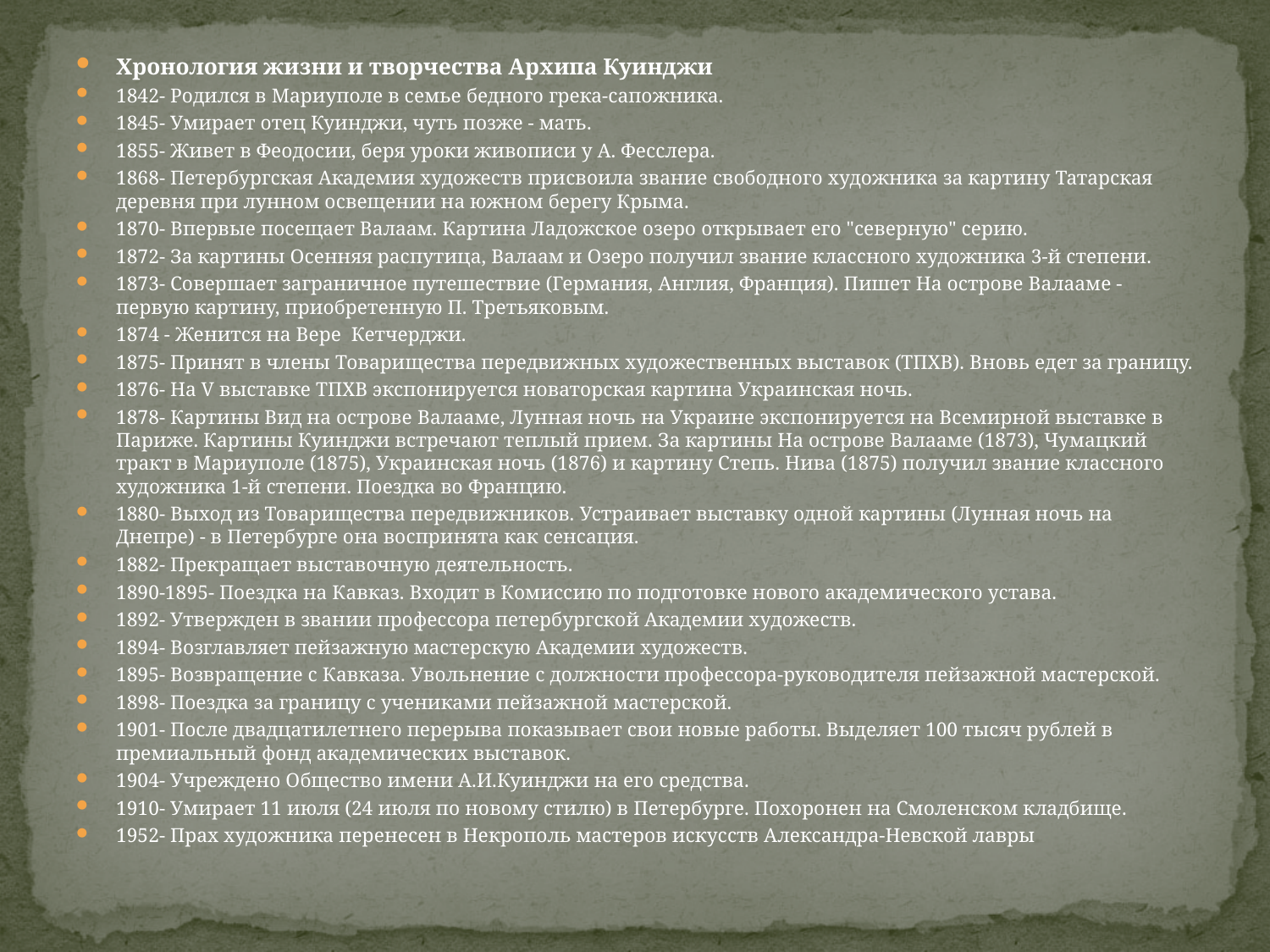

#
Хронология жизни и творчества Архипа Куинджи
1842- Родился в Мариуполе в семье бедного грека-сапожника.
1845- Умирает отец Куинджи, чуть позже - мать.
1855- Живет в Феодосии, беря уроки живописи у А. Фесслера.
1868- Петербургская Академия художеств присвоила звание свободного художника за картину Татарская деревня при лунном освещении на южном берегу Крыма.
1870- Впервые посещает Валаам. Картина Ладожское озеро открывает его "северную" серию.
1872- За картины Осенняя распутица, Валаам и Озеро получил звание классного художника 3-й степени.
1873- Совершает заграничное путешествие (Германия, Англия, Франция). Пишет На острове Валааме - первую картину, приобретенную П. Третьяковым.
1874 - Женится на Вере  Кетчерджи.
1875- Принят в члены Товарищества передвижных художественных выставок (ТПХВ). Вновь едет за границу.
1876- На V выставке ТПХВ экспонируется новаторская картина Украинская ночь.
1878- Картины Вид на острове Валааме, Лунная ночь на Украине экспонируется на Всемирной выставке в Париже. Картины Куинджи встречают теплый прием. За картины На острове Валааме (1873), Чумацкий тракт в Мариуполе (1875), Украинская ночь (1876) и картину Степь. Нива (1875) получил звание классного художника 1-й степени. Поездка во Францию.
1880- Выход из Товарищества передвижников. Устраивает выставку одной картины (Лунная ночь на Днепре) - в Петербурге она воспринята как сенсация.
1882- Прекращает выставочную деятельность.
1890-1895- Поездка на Кавказ. Входит в Комиссию по подготовке нового академического устава.
1892- Утвержден в звании профессора петербургской Академии художеств.
1894- Возглавляет пейзажную мастерскую Академии художеств.
1895- Возвращение с Кавказа. Увольнение с должности профессора-руководителя пейзажной мастерской.
1898- Поездка за границу с учениками пейзажной мастерской.
1901- После двадцатилетнего перерыва показывает свои новые работы. Выделяет 100 тысяч рублей в премиальный фонд академических выставок.
1904- Учреждено Общество имени А.И.Куинджи на его средства.
1910- Умирает 11 июля (24 июля по новому стилю) в Петербурге. Похоронен на Смоленском кладбище.
1952- Прах художника перенесен в Некрополь мастеров искусств Александра-Невской лавры